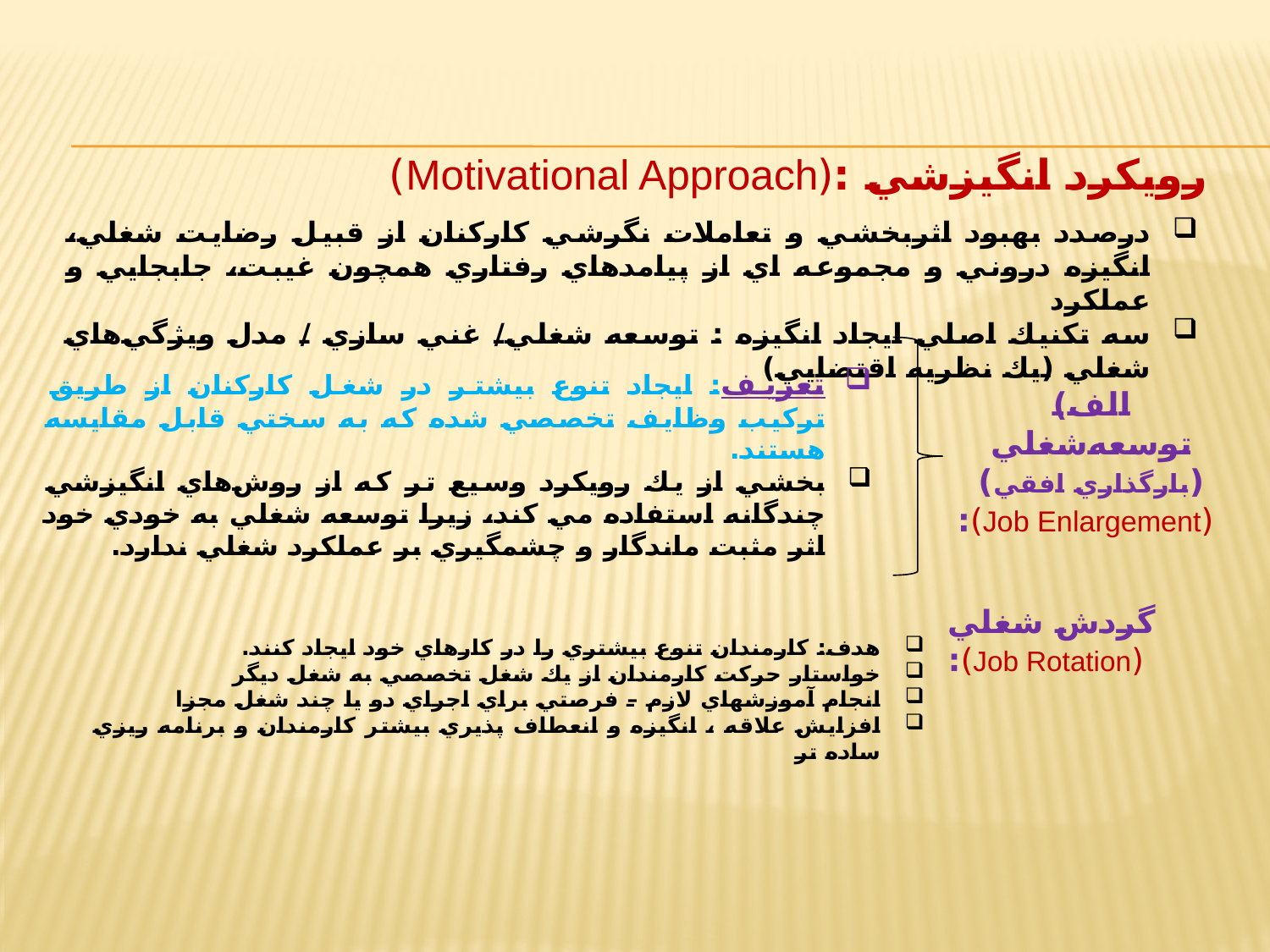

رويكرد انگيزشي :(Motivational Approach)
درصدد بهبود اثربخشي و تعاملات نگرشي كاركنان از قبيل رضايت شغلي، انگيزه دروني و مجموعه اي از پيامدهاي رفتاري همچون غيبت، جابجايي و عملكرد
سه تكنيك اصلي ايجاد انگيزه : توسعه شغلي/ غني سازي / مدل ويژگي‌هاي شغلي (يك نظريه اقتضايي)

تعريف: ايجاد تنوع بيشتر در شغل كاركنان از طريق تركيب وظايف تخصصي شده كه به سختي قابل مقايسه هستند.
بخشي از يك رويكرد وسيع تر كه از روش‌هاي انگيزشي چندگانه استفاده مي كند، زيرا توسعه شغلي به خودي خود اثر مثبت ماندگار و چشمگيري بر عملكرد شغلي ندارد.

الف) توسعه‌شغلي
(بارگذاري افقي)
 (Job Enlargement):
گردش شغلي
 (Job Rotation):
هدف: كارمندان تنوع بيشتري را در كارهاي خود ايجاد كنند.
خواستار حركت كارمندان از يك شغل تخصصي به شغل ديگر
انجام آموزشهاي لازم – فرصتي براي اجراي دو يا چند شغل مجزا
افزايش علاقه ، انگيزه و انعطاف پذيري بيشتر كارمندان و برنامه ريزي ساده تر